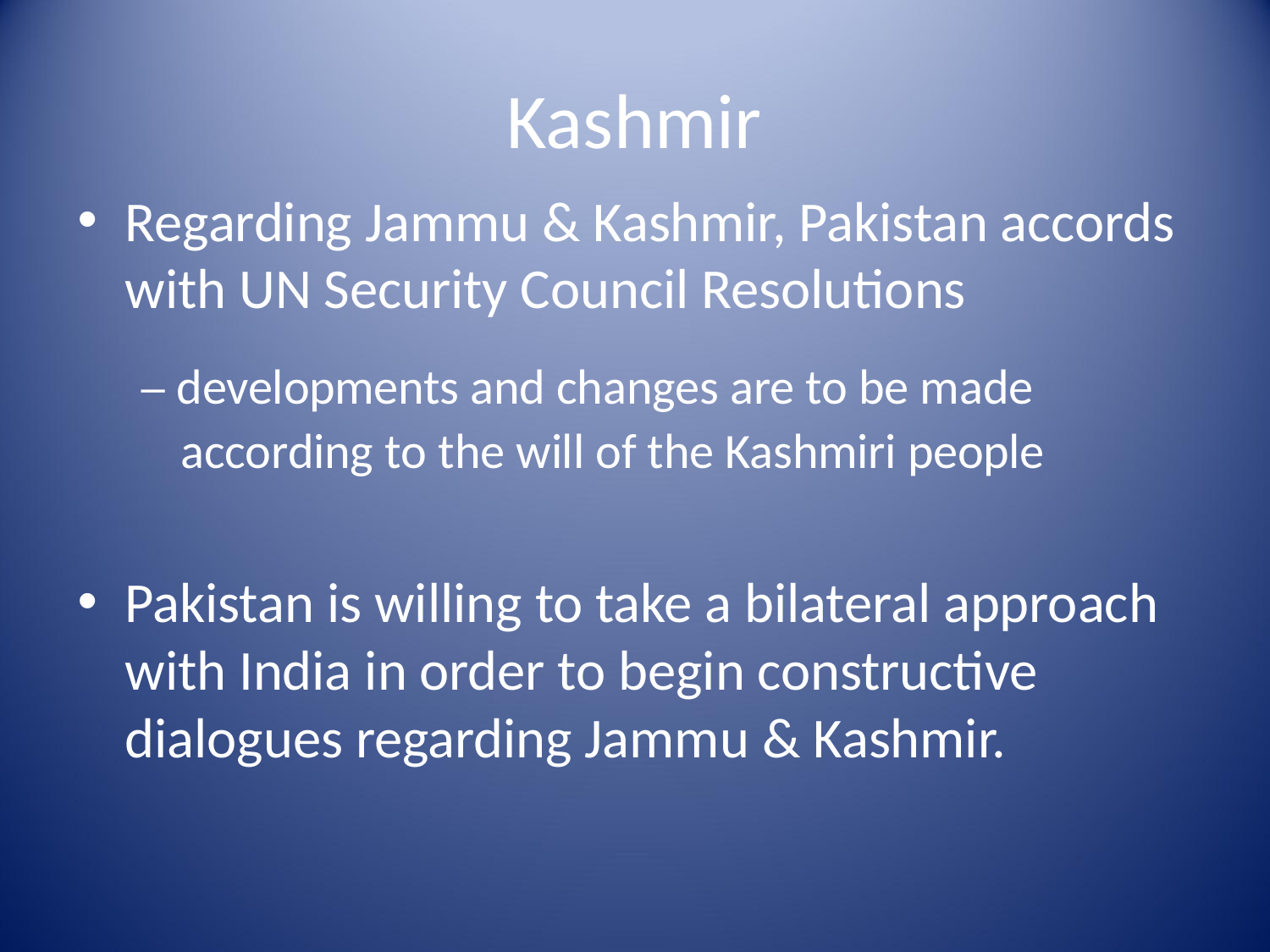

# Kashmir
Regarding Jammu & Kashmir, Pakistan accords  with UN Security Council Resolutions
– developments and changes are to be made  according to the will of the Kashmiri people

Pakistan is willing to take a bilateral approach  with India in order to begin constructive  dialogues regarding Jammu & Kashmir.